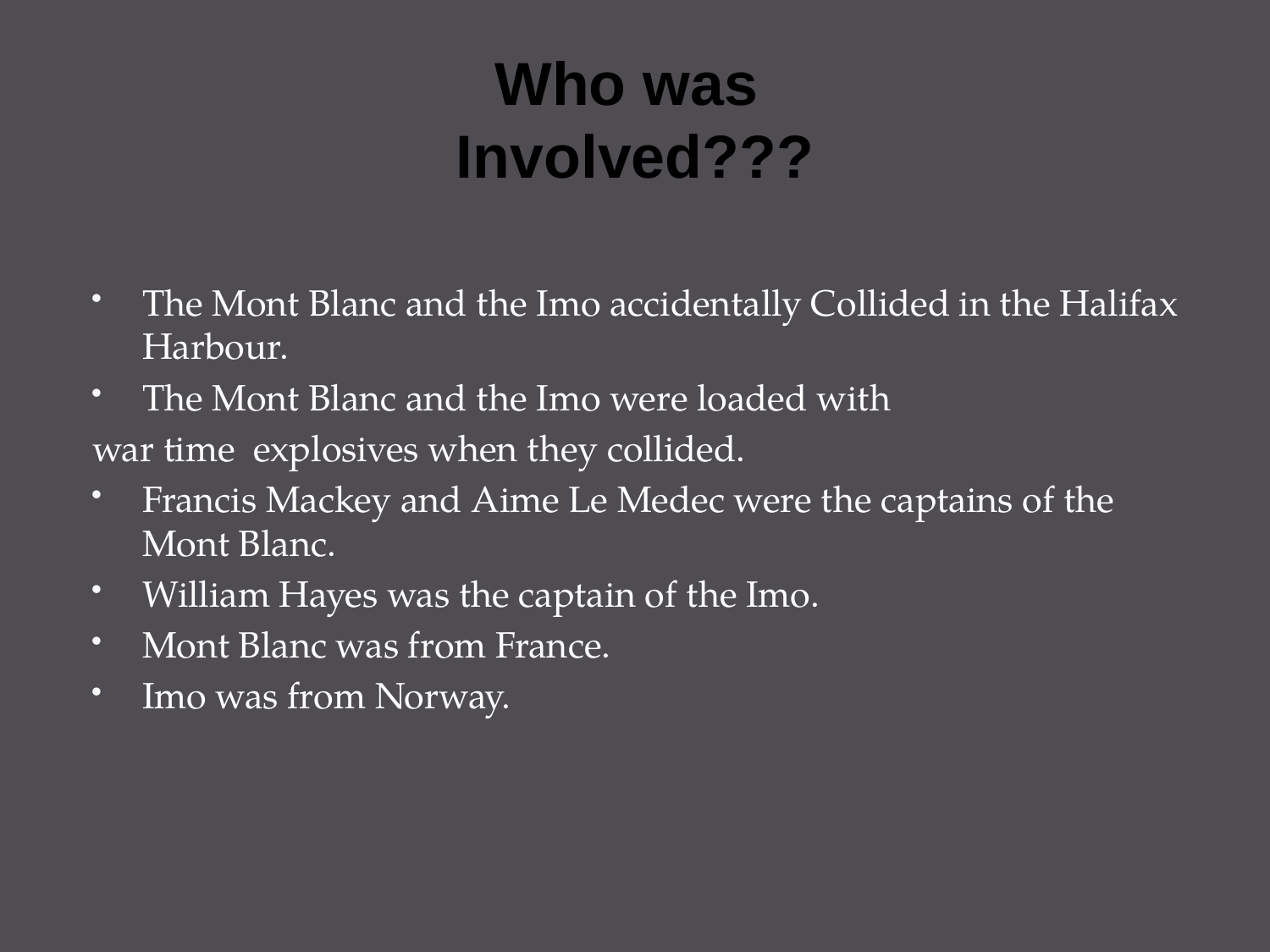

# Who was Involved???

The Mont Blanc and the Imo accidentally Collided in the Halifax Harbour.
The Mont Blanc and the Imo were loaded with
war time  explosives when they collided.
Francis Mackey and Aime Le Medec were the captains of the Mont Blanc.
William Hayes was the captain of the Imo.
Mont Blanc was from France.
Imo was from Norway.